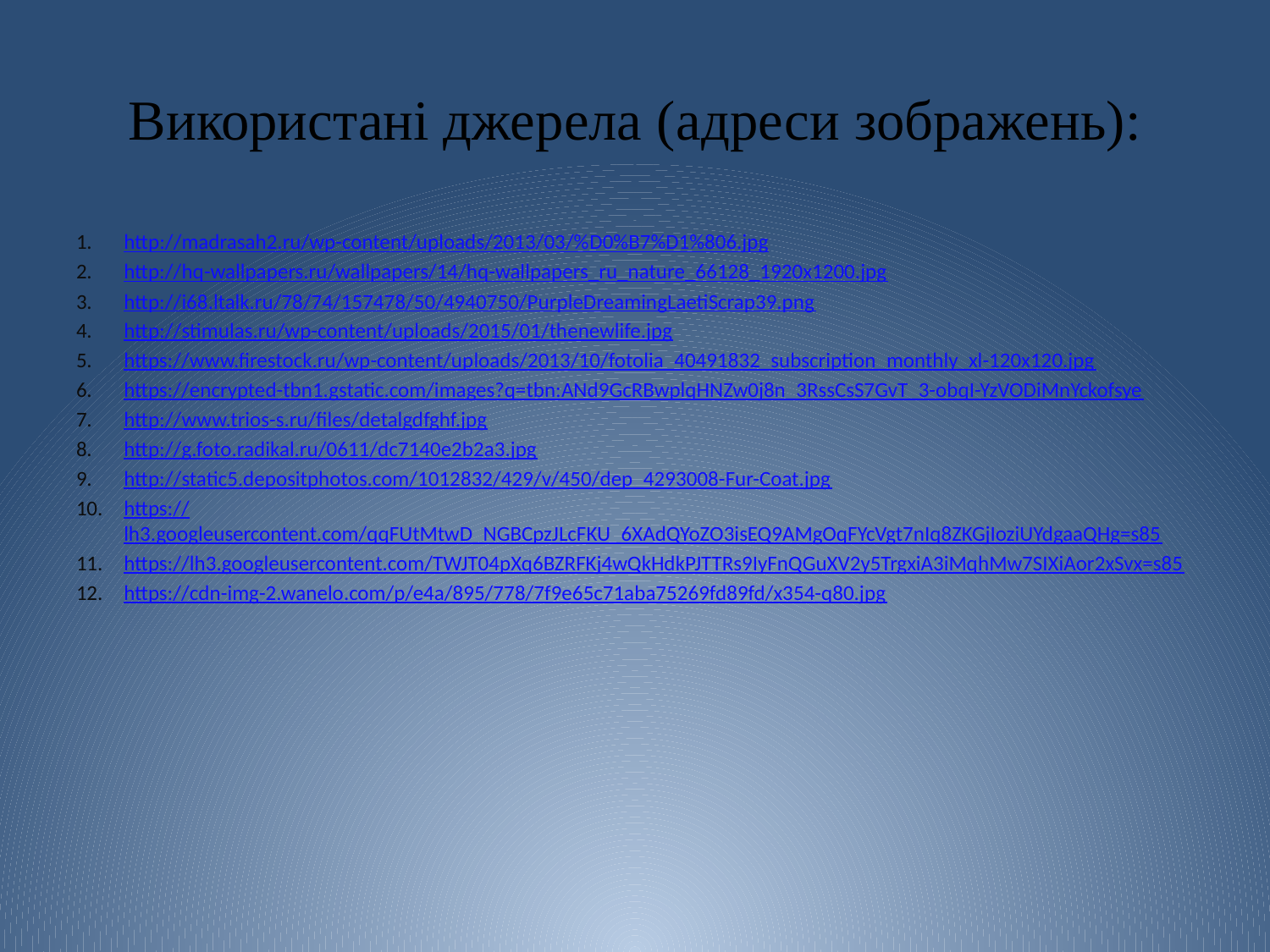

# Використані джерела (адреси зображень):
http://madrasah2.ru/wp-content/uploads/2013/03/%D0%B7%D1%806.jpg
http://hq-wallpapers.ru/wallpapers/14/hq-wallpapers_ru_nature_66128_1920x1200.jpg
http://i68.ltalk.ru/78/74/157478/50/4940750/PurpleDreamingLaetiScrap39.png
http://stimulas.ru/wp-content/uploads/2015/01/thenewlife.jpg
https://www.firestock.ru/wp-content/uploads/2013/10/fotolia_40491832_subscription_monthly_xl-120x120.jpg
https://encrypted-tbn1.gstatic.com/images?q=tbn:ANd9GcRBwplqHNZw0j8n_3RssCsS7GvT_3-obqI-YzVODiMnYckofsye
http://www.trios-s.ru/files/detalgdfghf.jpg
http://g.foto.radikal.ru/0611/dc7140e2b2a3.jpg
http://static5.depositphotos.com/1012832/429/v/450/dep_4293008-Fur-Coat.jpg
https://lh3.googleusercontent.com/qqFUtMtwD_NGBCpzJLcFKU_6XAdQYoZO3isEQ9AMgOqFYcVgt7nIq8ZKGjIoziUYdgaaQHg=s85
https://lh3.googleusercontent.com/TWJT04pXq6BZRFKj4wQkHdkPJTTRs9IyFnQGuXV2y5TrgxiA3iMqhMw7SIXiAor2xSvx=s85
https://cdn-img-2.wanelo.com/p/e4a/895/778/7f9e65c71aba75269fd89fd/x354-q80.jpg